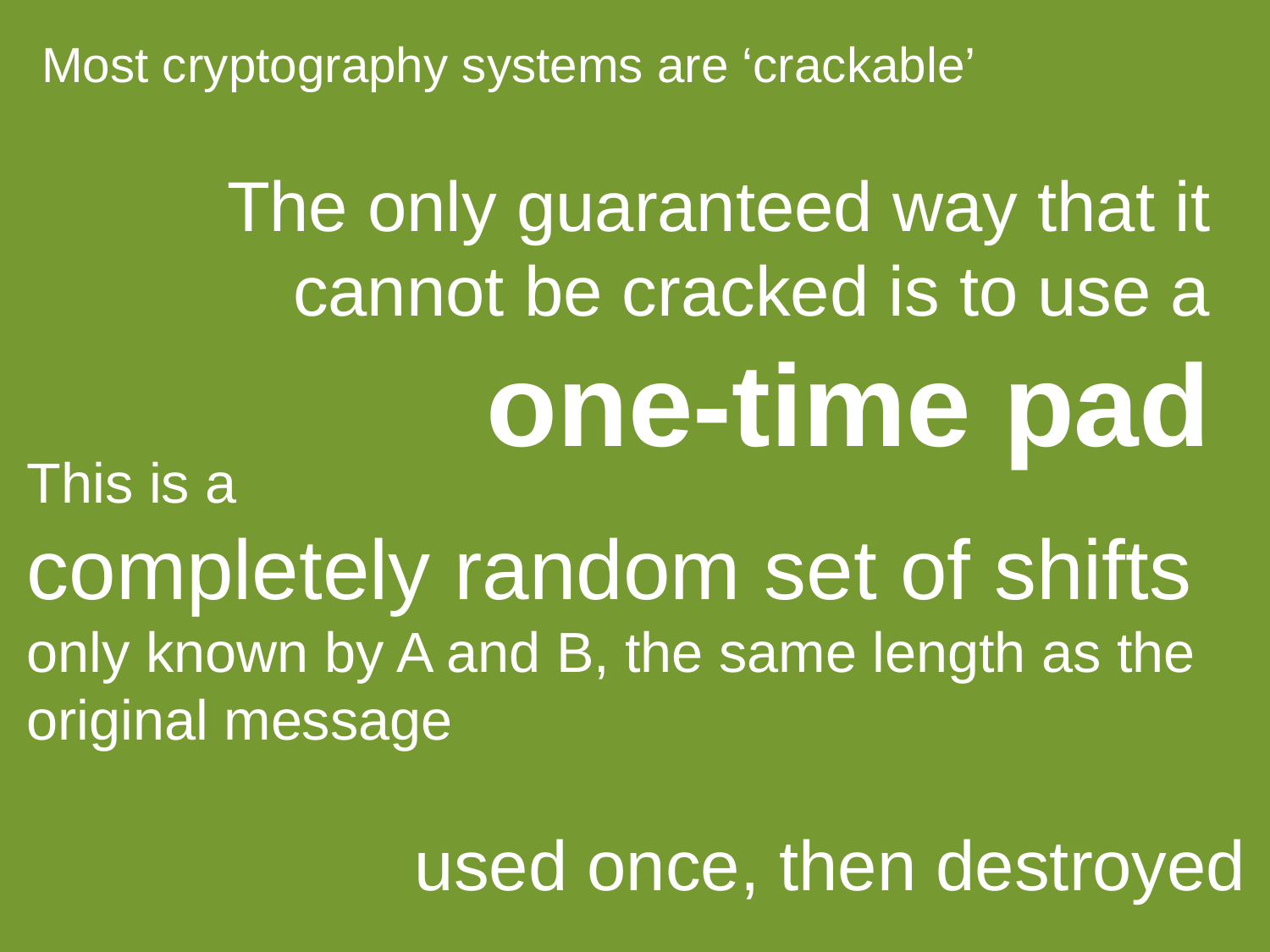

# Most cryptography systems are ‘crackable’
The only guaranteed way that it cannot be cracked is to use a one-time pad
This is a
completely random set of shifts
only known by A and B, the same length as the original message
used once, then destroyed